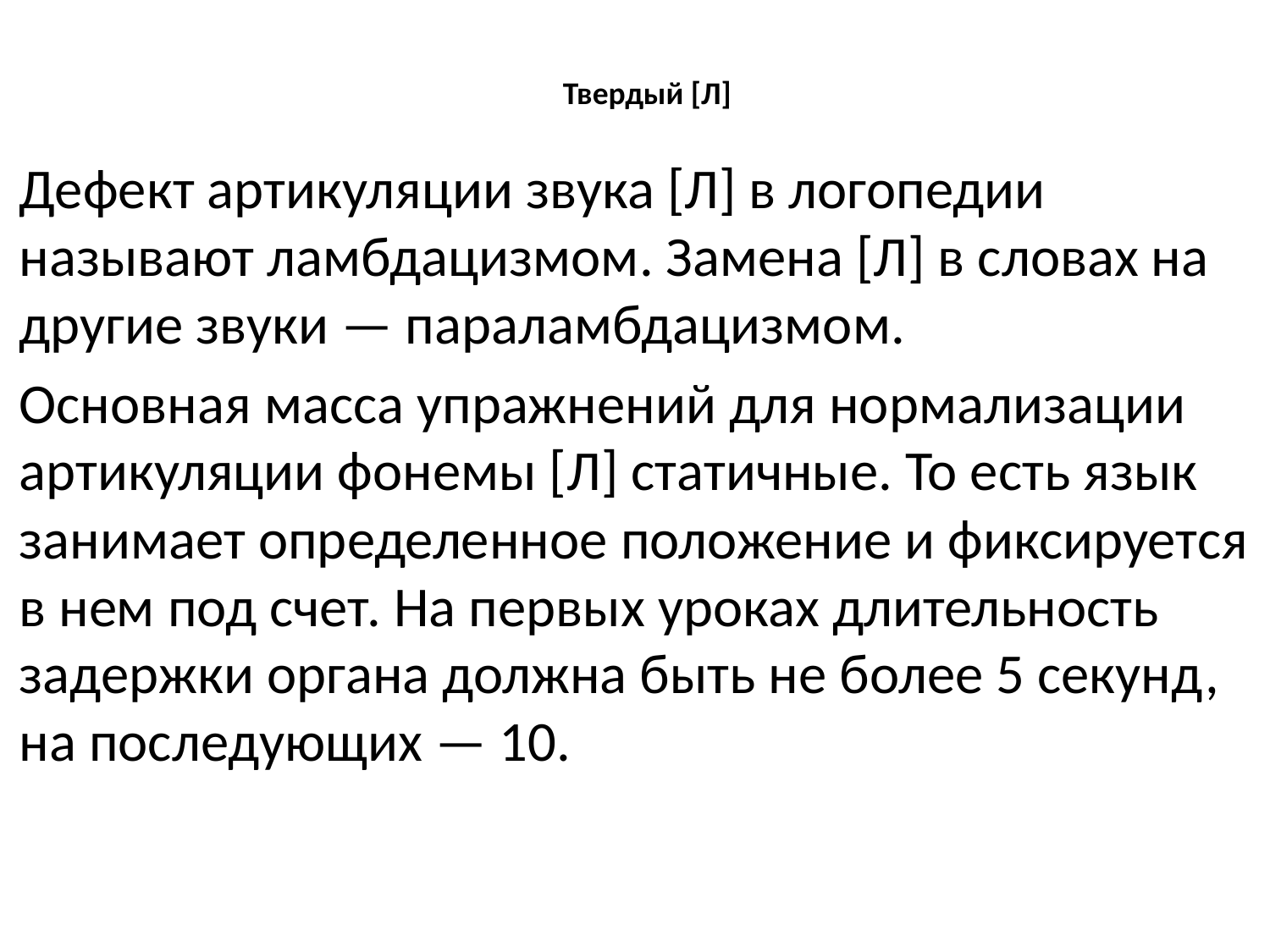

# Твердый [Л]
Дефект артикуляции звука [Л] в логопедии называют ламбдацизмом. Замена [Л] в словах на другие звуки — параламбдацизмом.
Основная масса упражнений для нормализации артикуляции фонемы [Л] статичные. То есть язык занимает определенное положение и фиксируется в нем под счет. На первых уроках длительность задержки органа должна быть не более 5 секунд, на последующих — 10.